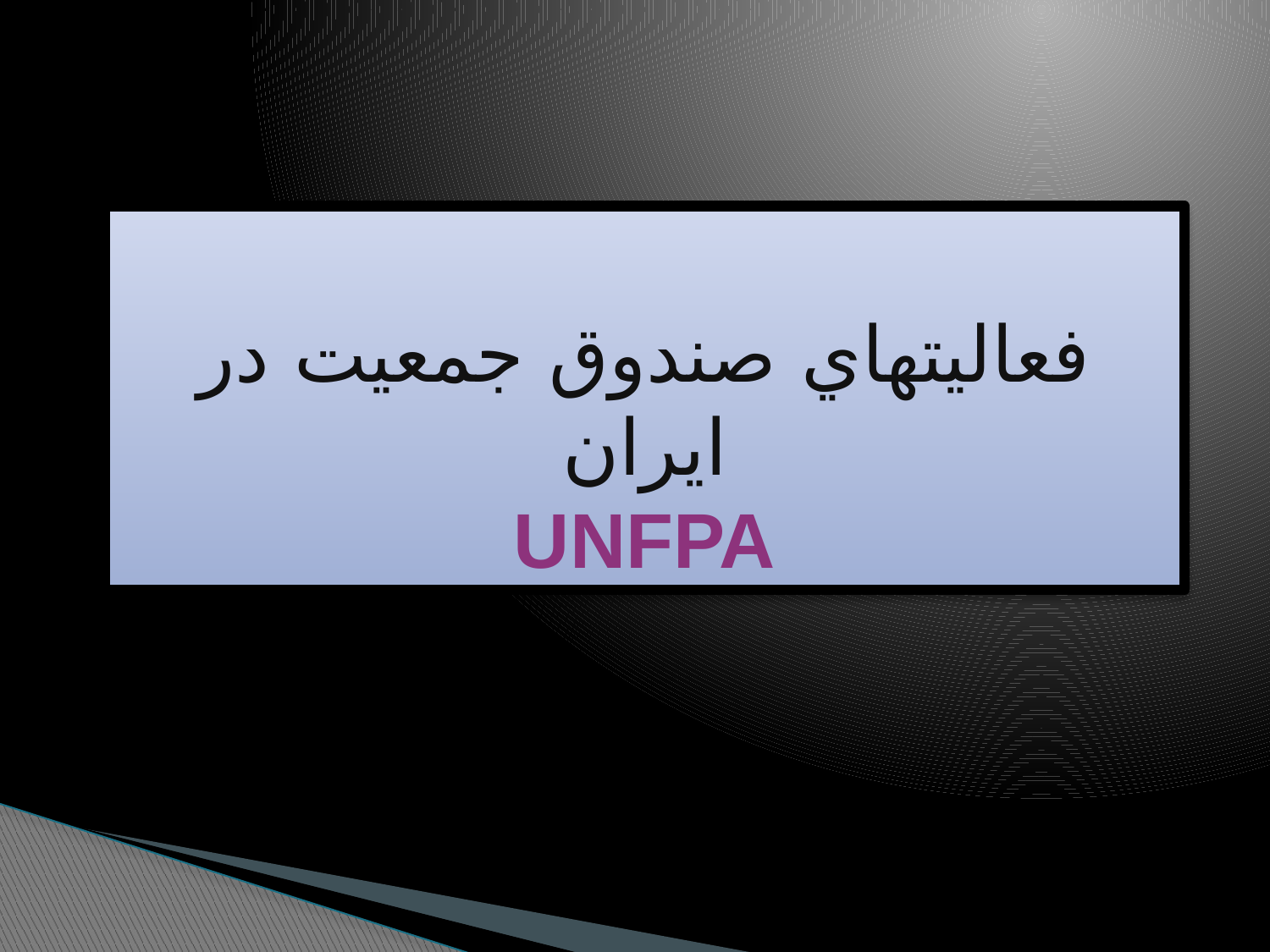

# فعاليتهاي صندوق جمعيت در ايران UNFPA